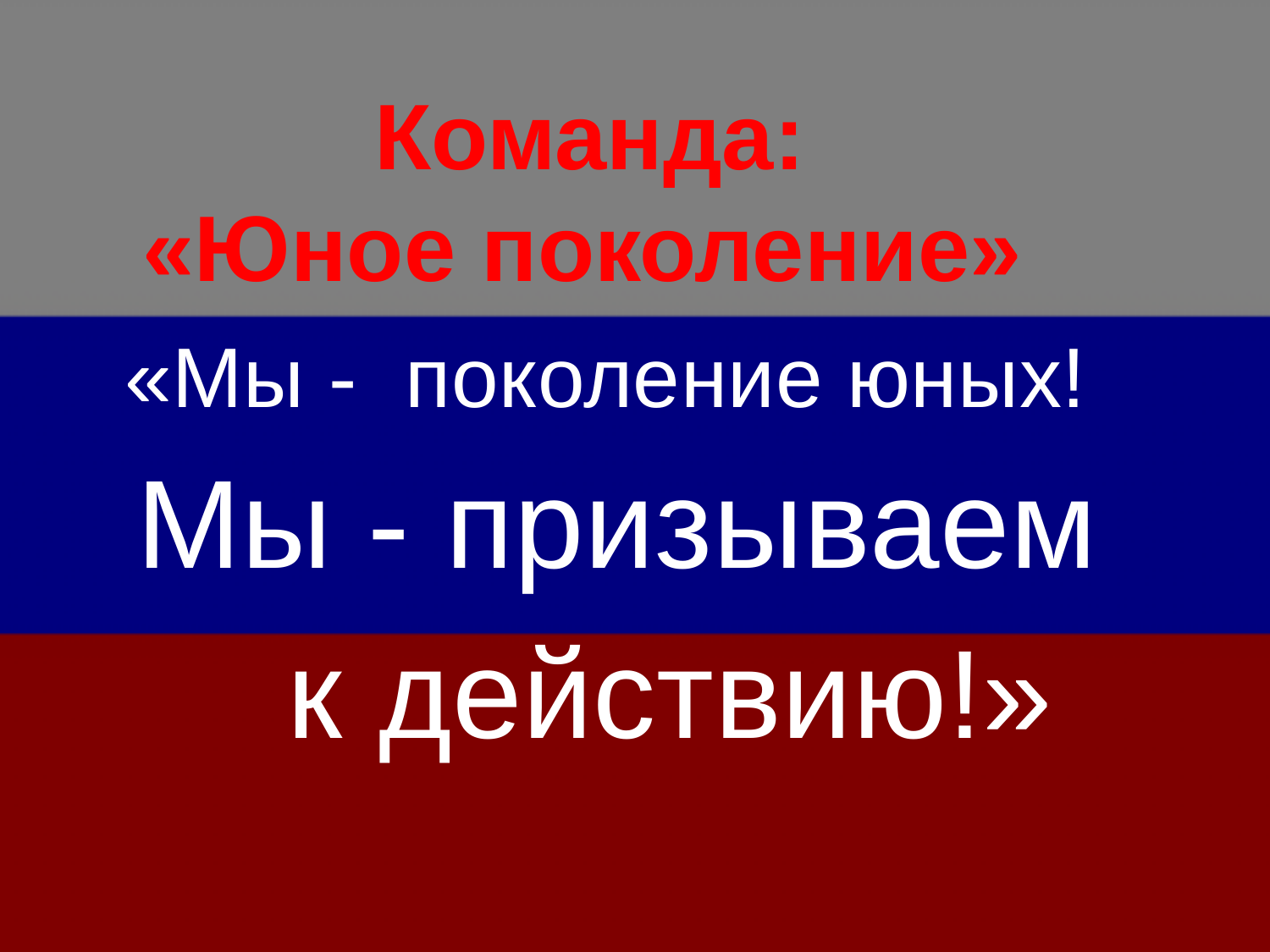

# Команда: «Юное поколение»
  «Мы -  поколение юных!
  Мы - призываем
     к действию!»